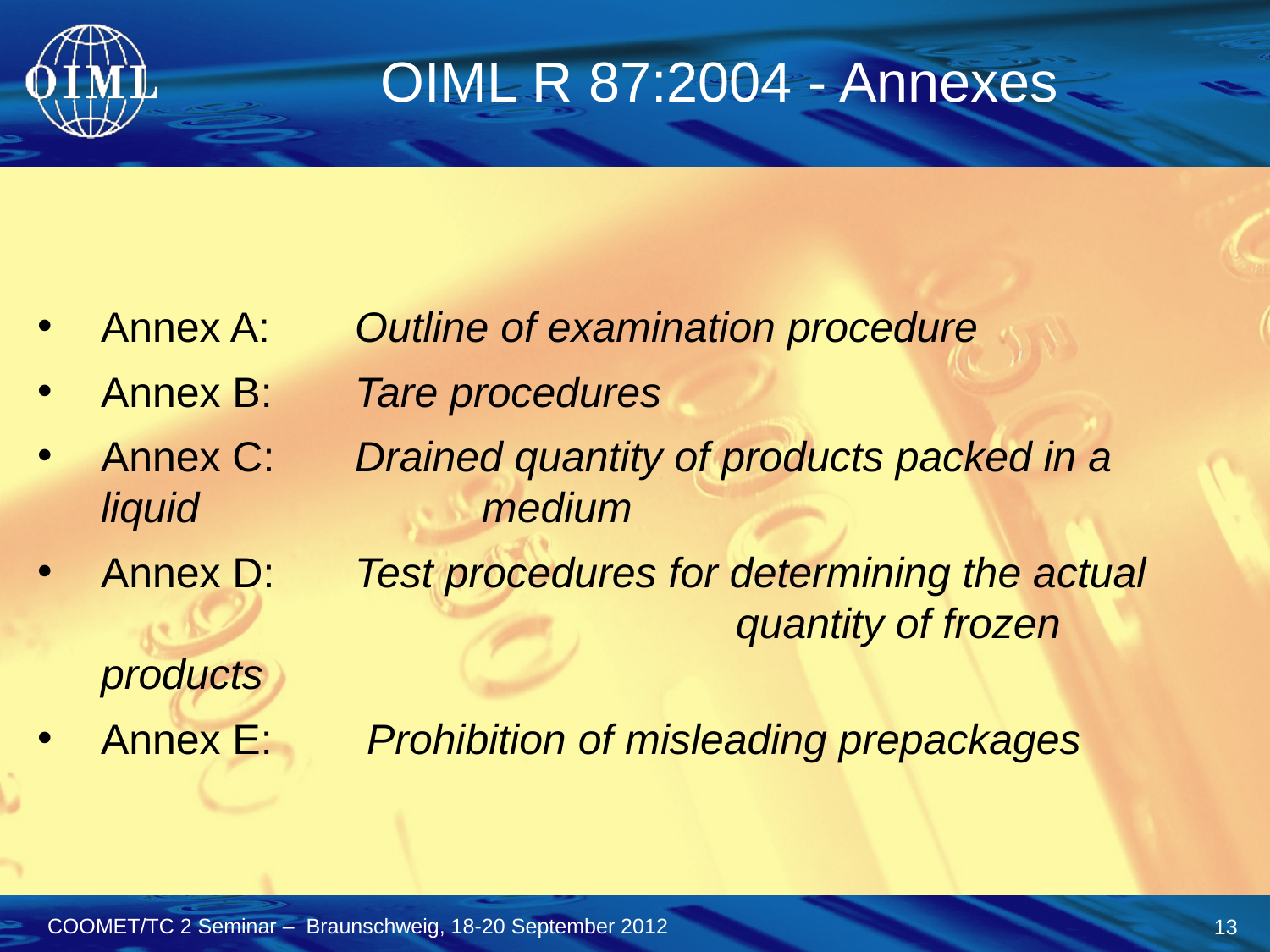

OIML R 87:2004 - Annexes
Annex A: 	Outline of examination procedure
Annex B: 	Tare procedures
Annex C: 	Drained quantity of products packed in a liquid 			medium
Annex D: 	Test procedures for determining the actual 					quantity of frozen products
Annex E:	 Prohibition of misleading prepackages
13
COOMET/TC 2 Seminar –  Braunschweig, 18-20 September 2012